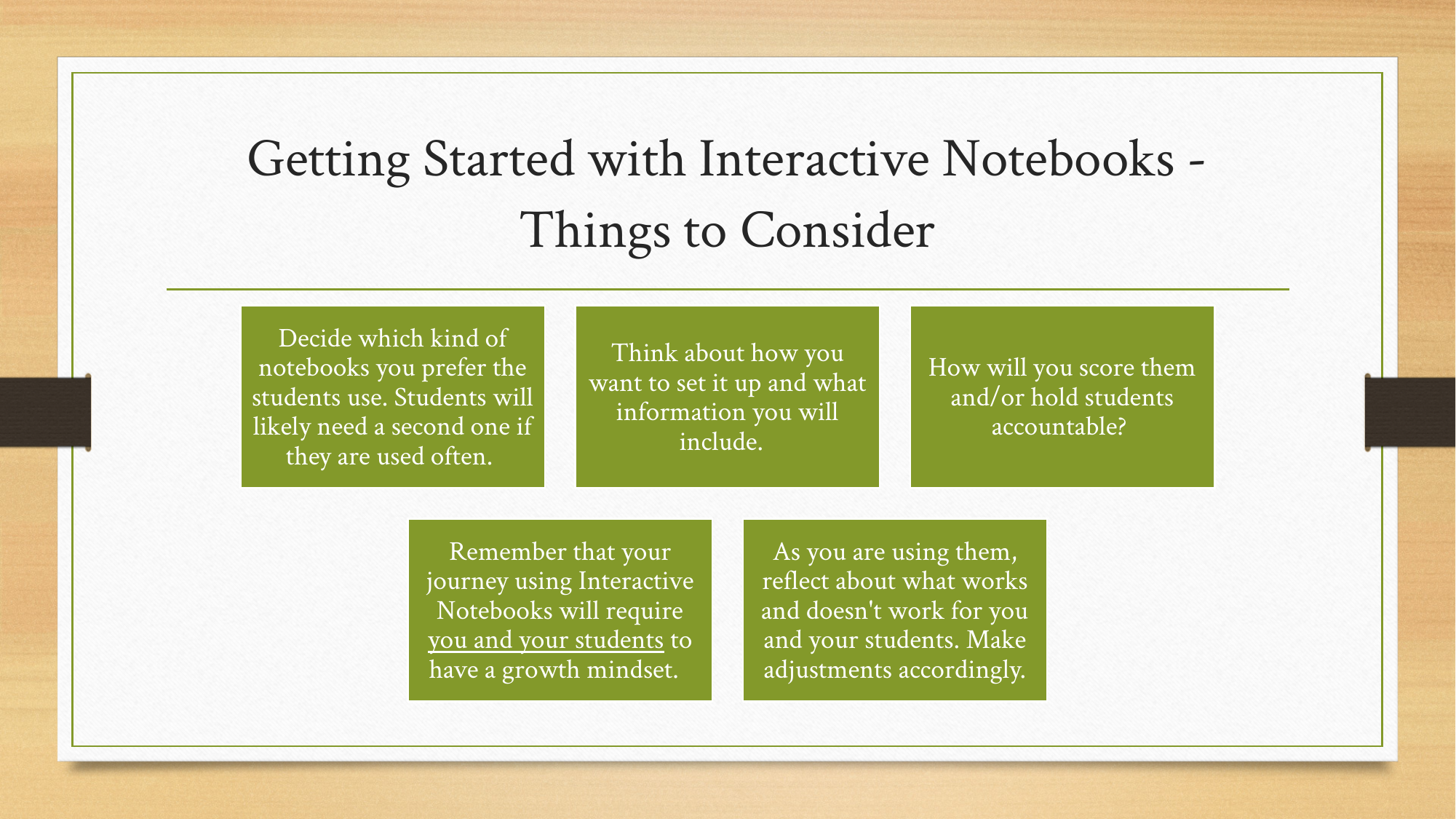

# Getting Started with Interactive Notebooks - Things to Consider
Decide which kind of notebooks you prefer the students use. Students will likely need a second one if they are used often.
Think about how you want to set it up and what information you will include.
How will you score them and/or hold students accountable?
Remember that your journey using Interactive Notebooks will require you and your students to have a growth mindset.
As you are using them, reflect about what works and doesn't work for you and your students. Make adjustments accordingly.